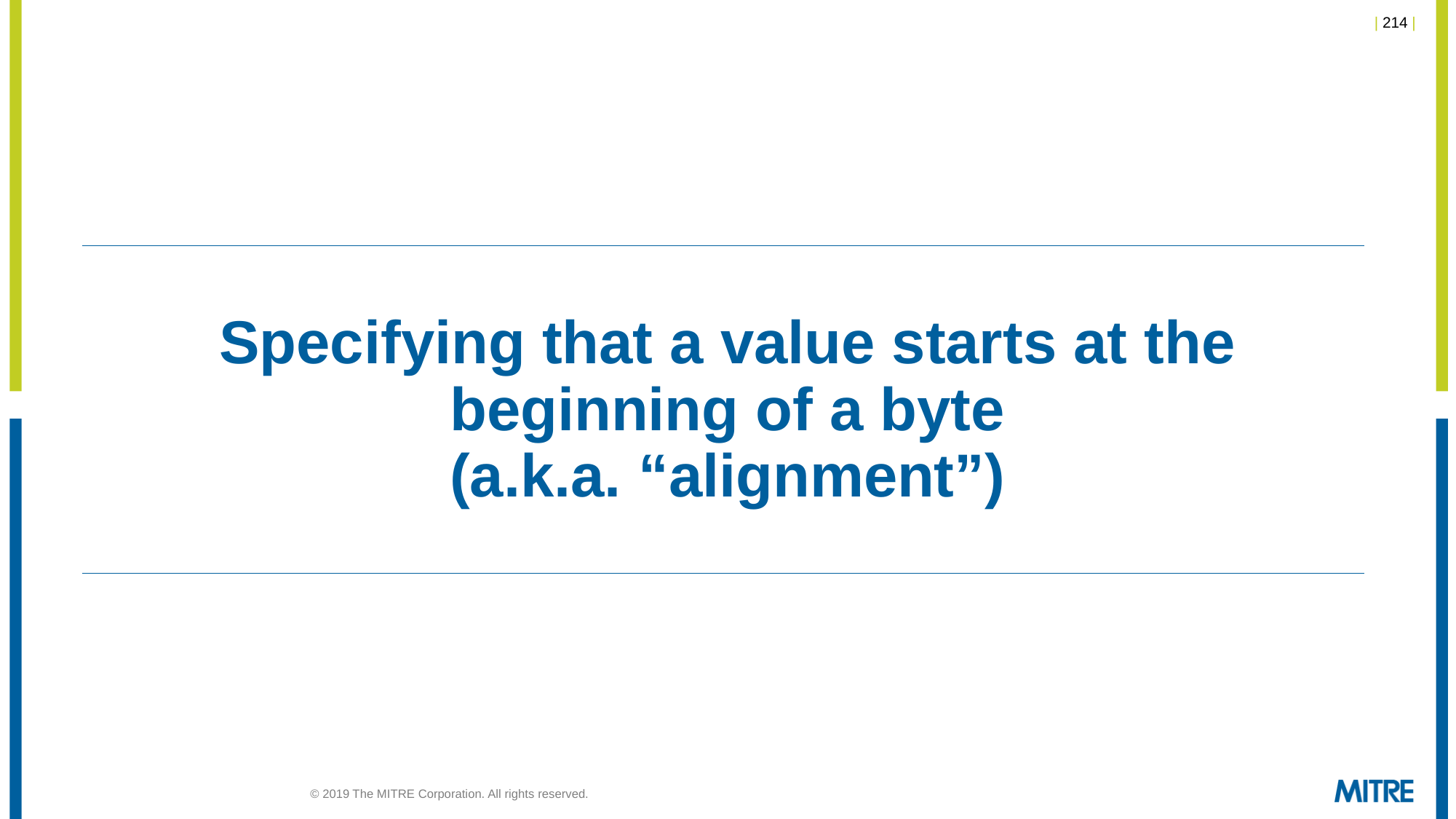

# Specifying that a value starts at the beginning of a byte (a.k.a. “alignment”)
© 2019 The MITRE Corporation. All rights reserved.